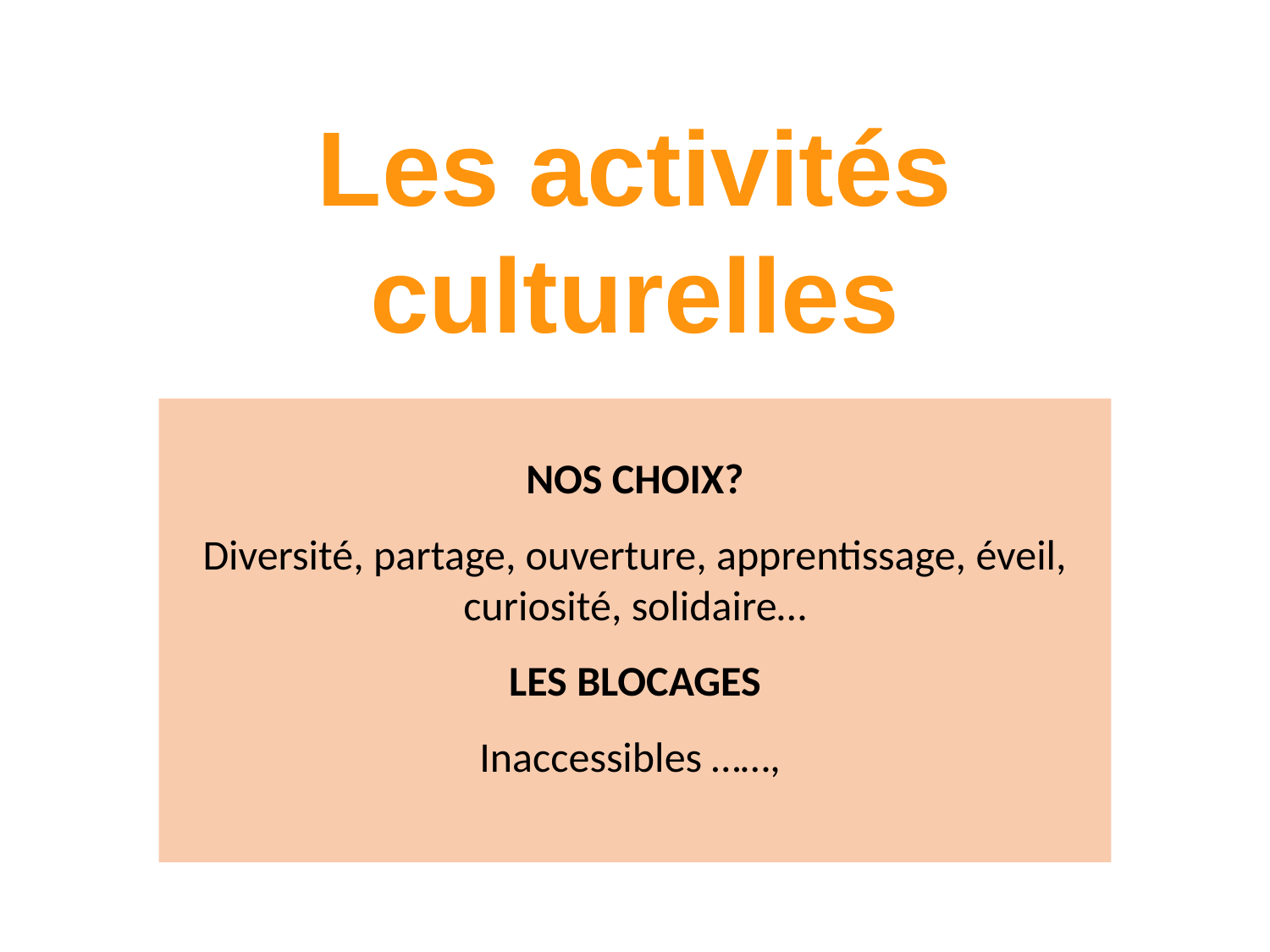

# Les activités culturelles
NOS CHOIX?
Diversité, partage, ouverture, apprentissage, éveil, curiosité, solidaire…
LES BLOCAGES
Inaccessibles ……,